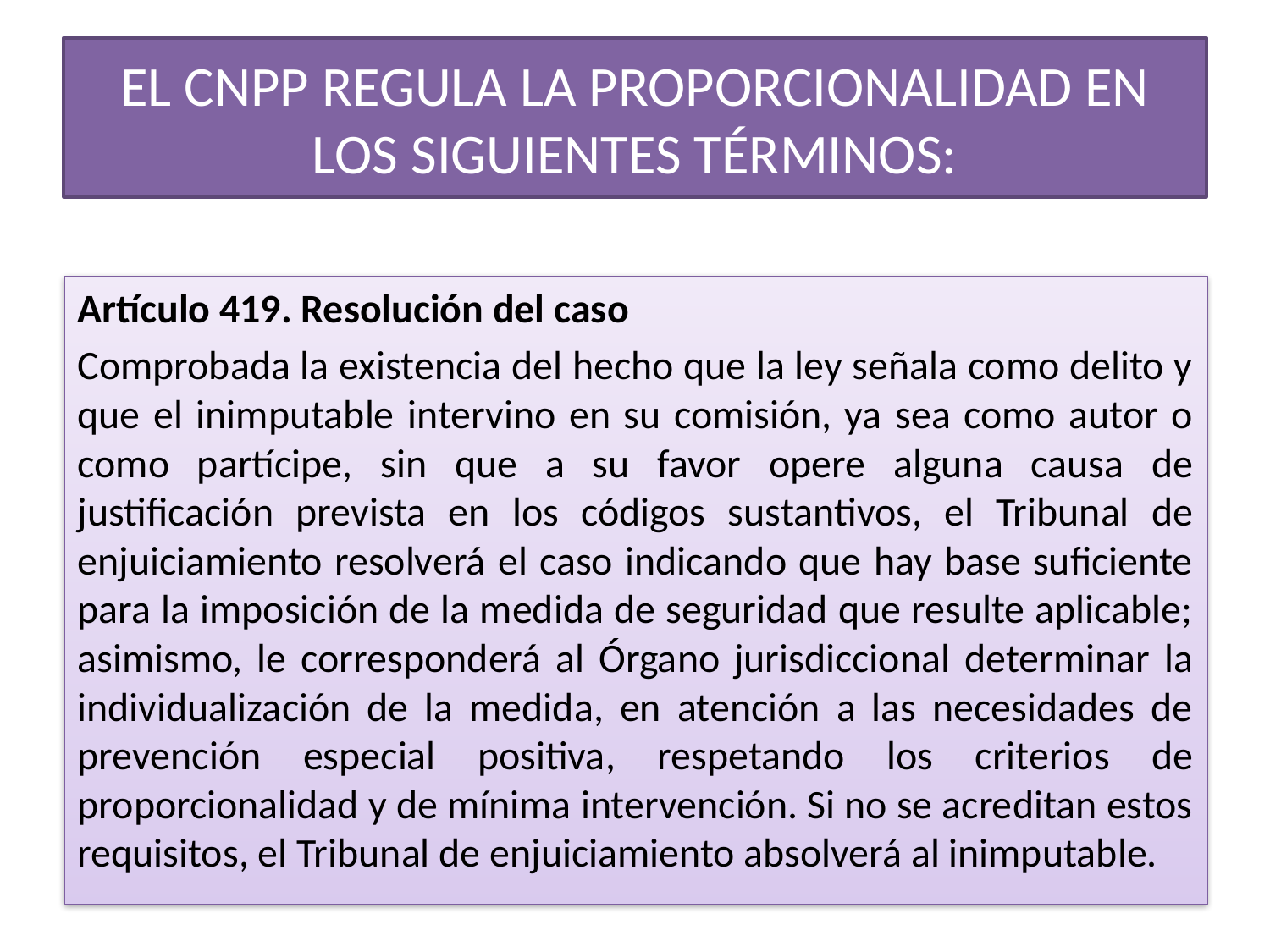

# EL CNPP REGULA LA PROPORCIONALIDAD EN LOS SIGUIENTES TÉRMINOS:
Artículo 419. Resolución del caso
Comprobada la existencia del hecho que la ley señala como delito y que el inimputable intervino en su comisión, ya sea como autor o como partícipe, sin que a su favor opere alguna causa de justificación prevista en los códigos sustantivos, el Tribunal de enjuiciamiento resolverá el caso indicando que hay base suficiente para la imposición de la medida de seguridad que resulte aplicable; asimismo, le corresponderá al Órgano jurisdiccional determinar la individualización de la medida, en atención a las necesidades de prevención especial positiva, respetando los criterios de proporcionalidad y de mínima intervención. Si no se acreditan estos requisitos, el Tribunal de enjuiciamiento absolverá al inimputable.